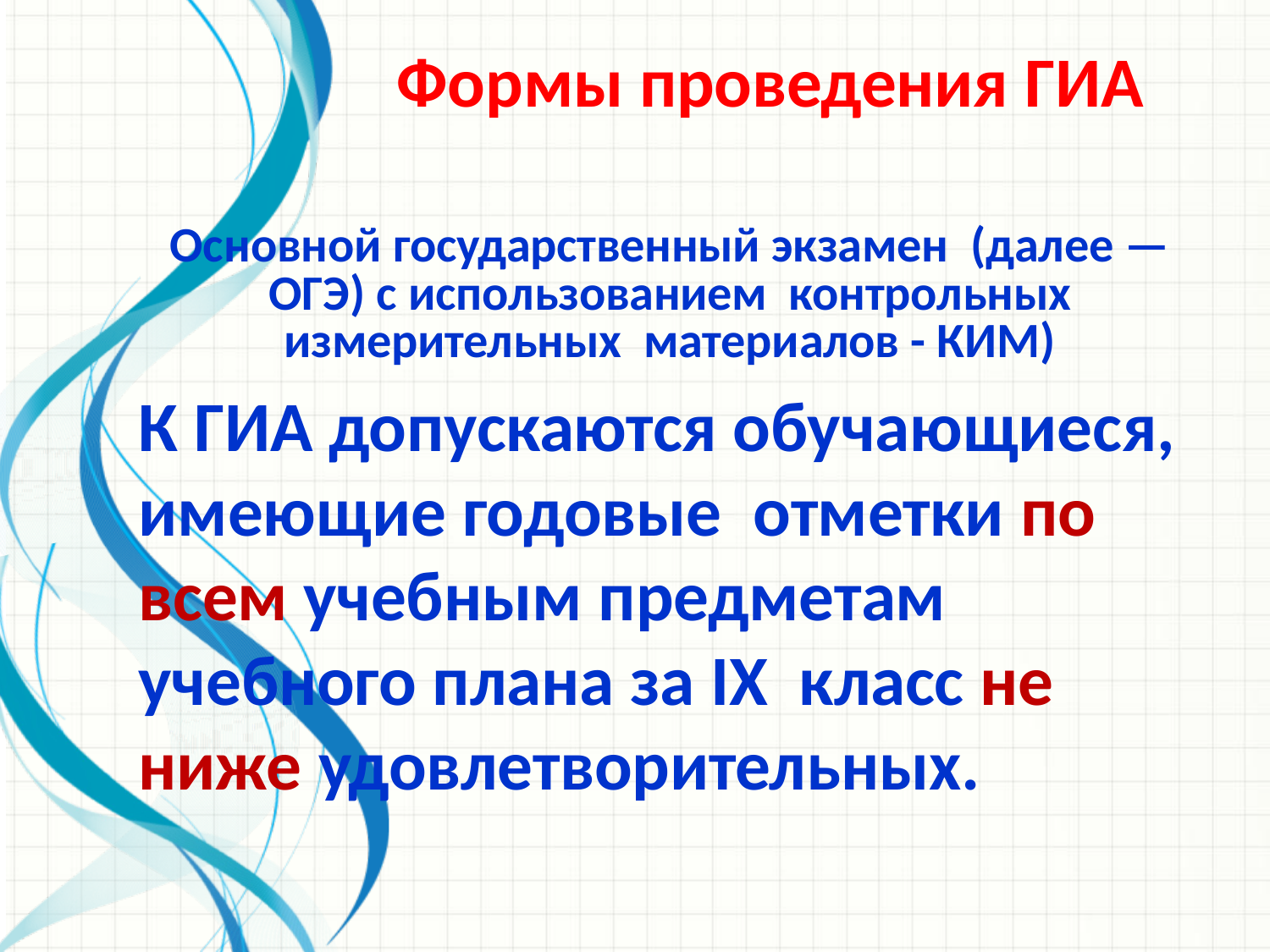

# Формы проведения ГИА
Основной государственный экзамен  (далее — ОГЭ) с использованием  контрольных измерительных  материалов - КИМ)
К ГИА допускаются обучающиеся, имеющие годовые  отметки по всем учебным предметам учебного плана за IX  класс не ниже удовлетворительных.